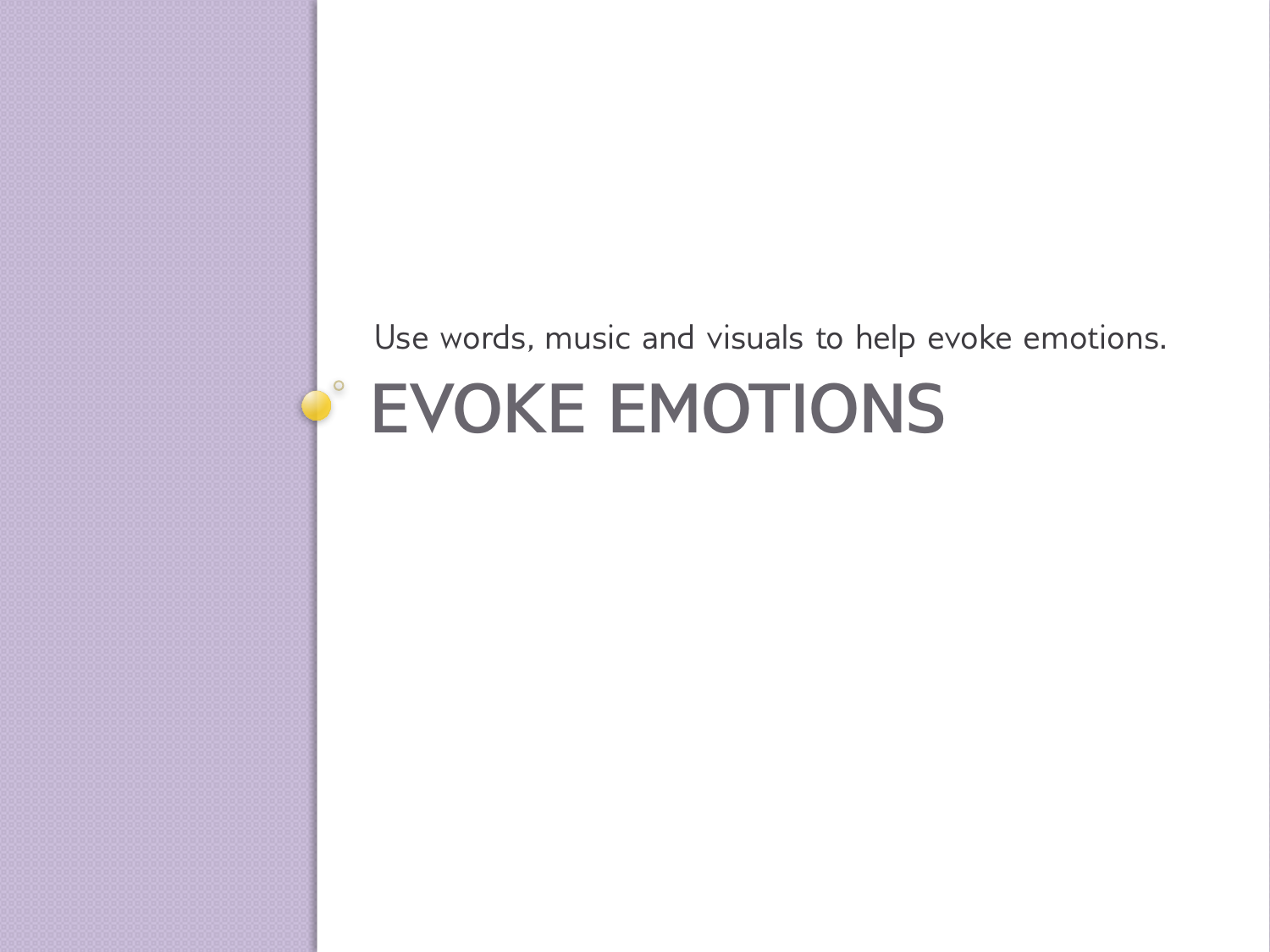

Use words, music and visuals to help evoke emotions.
# Evoke Emotions